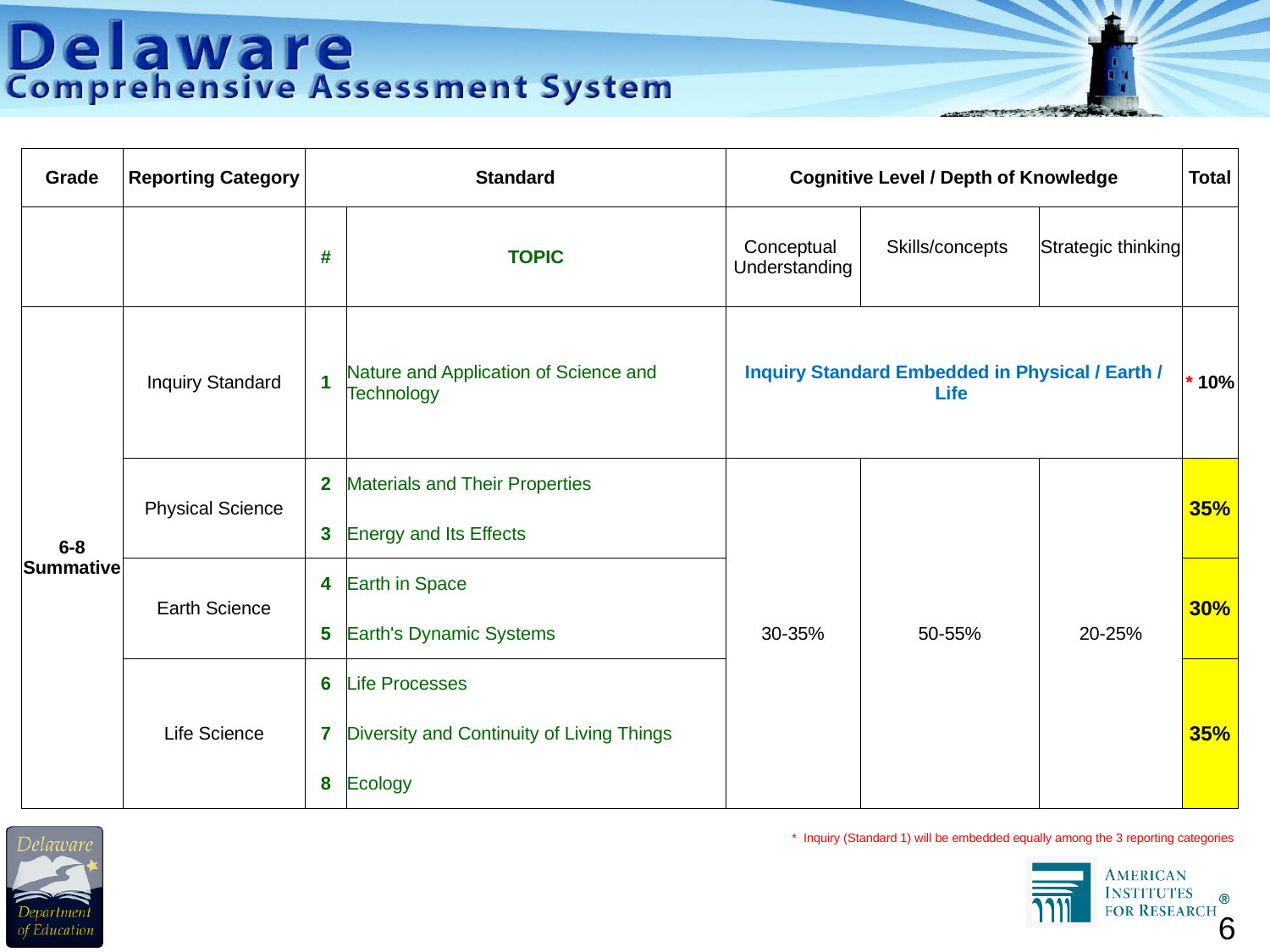

| Grade | Reporting Category | Standard |  | Cognitive Level / Depth of Knowledge |  |  | Total |
| --- | --- | --- | --- | --- | --- | --- | --- |
|  |  | # | TOPIC | Conceptual Understanding | Skills/concepts | Strategic thinking |  |
| 6-8 Summative | Inquiry Standard | 1 | Nature and Application of Science and Technology | Inquiry Standard Embedded in Physical / Earth / Life |  |  | \* 10% |
|  | Physical Science | 2 | Materials and Their Properties | 30-35% | 50-55% | 20-25% | 35% |
|  |  | 3 | Energy and Its Effects |  |  |  |  |
|  | Earth Science | 4 | Earth in Space |  |  |  | 30% |
|  |  | 5 | Earth's Dynamic Systems |  |  |  |  |
|  | Life Science | 6 | Life Processes |  |  |  | 35% |
|  |  | 7 | Diversity and Continuity of Living Things |  |  |  |  |
|  |  | 8 | Ecology |  |  |  |  |
| \* Inquiry (Standard 1) will be embedded equally among the 3 reporting categories |  |  |  |  |  |  |  |